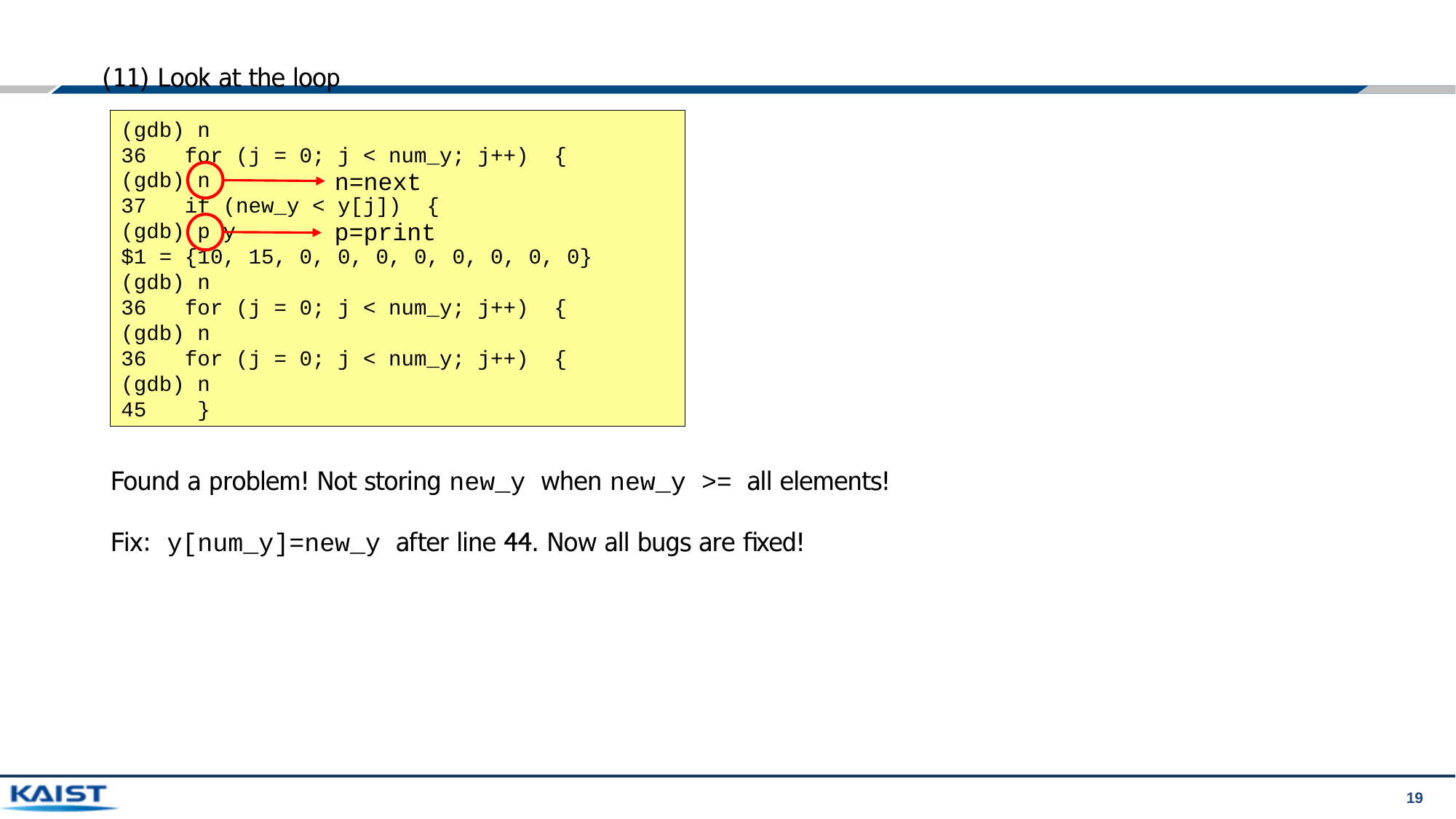

#
(11) Look at the loop
(gdb) n
36   for (j = 0; j < num_y; j++)  {
(gdb) n
37   if (new_y < y[j])  {
(gdb) p y
$1 = {10, 15, 0, 0, 0, 0, 0, 0, 0, 0}
(gdb) n
36   for (j = 0; j < num_y; j++)  {
(gdb) n
36   for (j = 0; j < num_y; j++)  {
(gdb) n
45    }

n=next

p=print

Found a problem! Not storing new_y when new_y >= all elements!

Fix: y[num_y]=new_y after line 44. Now all bugs are fixed!